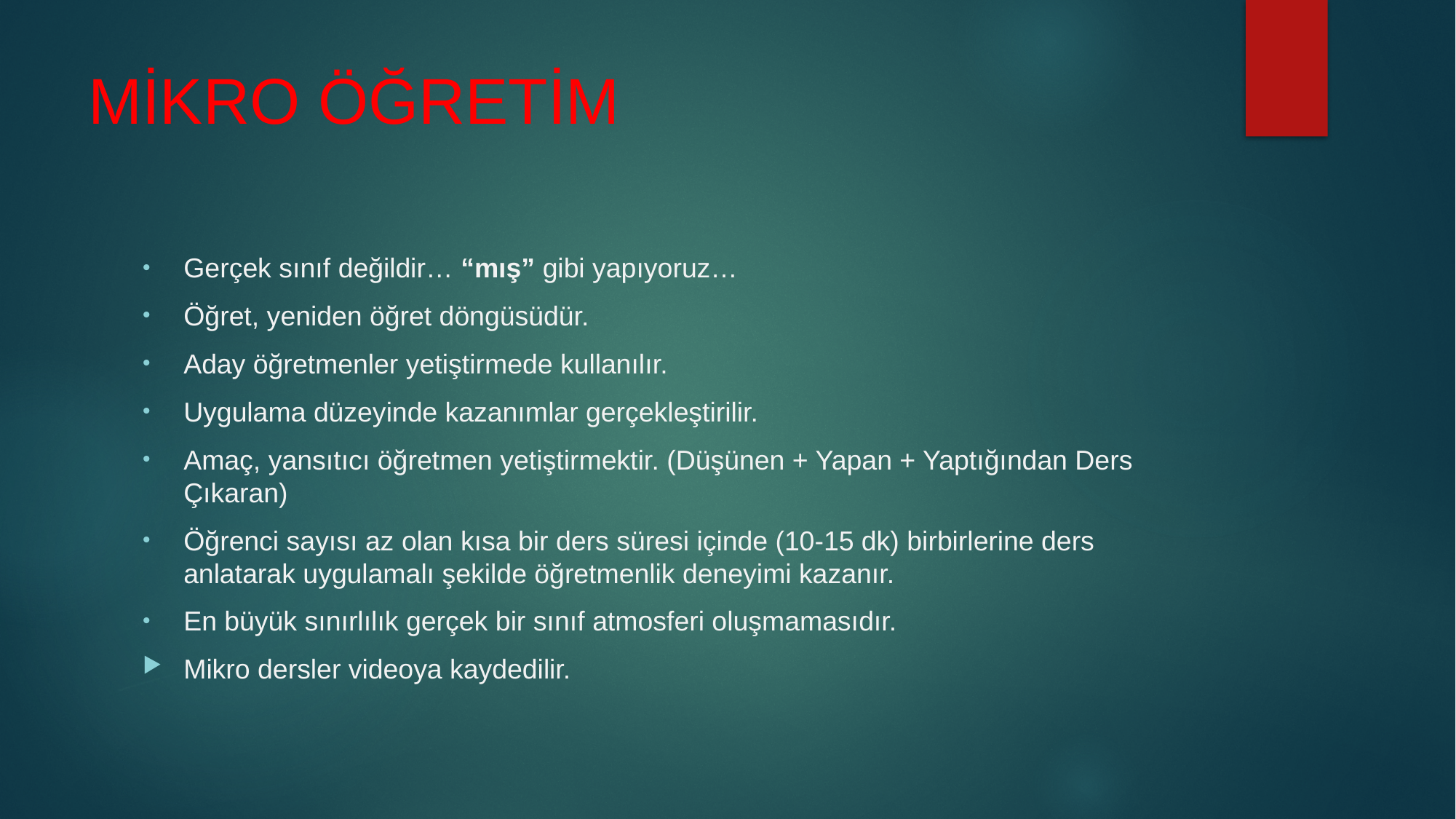

# MİKRO ÖĞRETİM
Gerçek sınıf değildir… “mış” gibi yapıyoruz…
Öğret, yeniden öğret döngüsüdür.
Aday öğretmenler yetiştirmede kullanılır.
Uygulama düzeyinde kazanımlar gerçekleştirilir.
Amaç, yansıtıcı öğretmen yetiştirmektir. (Düşünen + Yapan + Yaptığından Ders Çıkaran)
Öğrenci sayısı az olan kısa bir ders süresi içinde (10-15 dk) birbirlerine ders anlatarak uygulamalı şekilde öğretmenlik deneyimi kazanır.
En büyük sınırlılık gerçek bir sınıf atmosferi oluşmamasıdır.
Mikro dersler videoya kaydedilir.